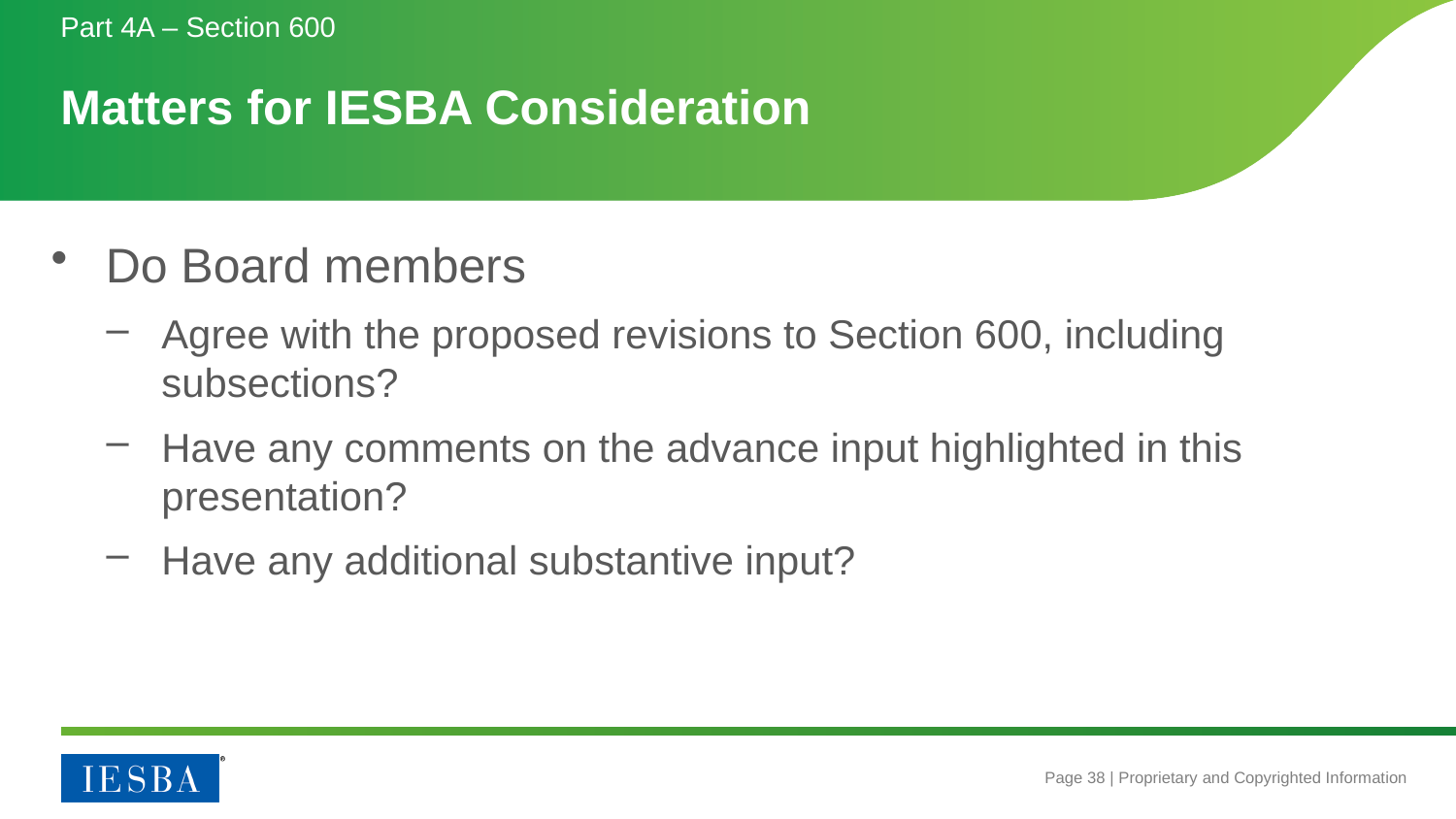

Part 4A – Section 600
# Matters for IESBA Consideration
Do Board members
Agree with the proposed revisions to Section 600, including subsections?
Have any comments on the advance input highlighted in this presentation?
Have any additional substantive input?